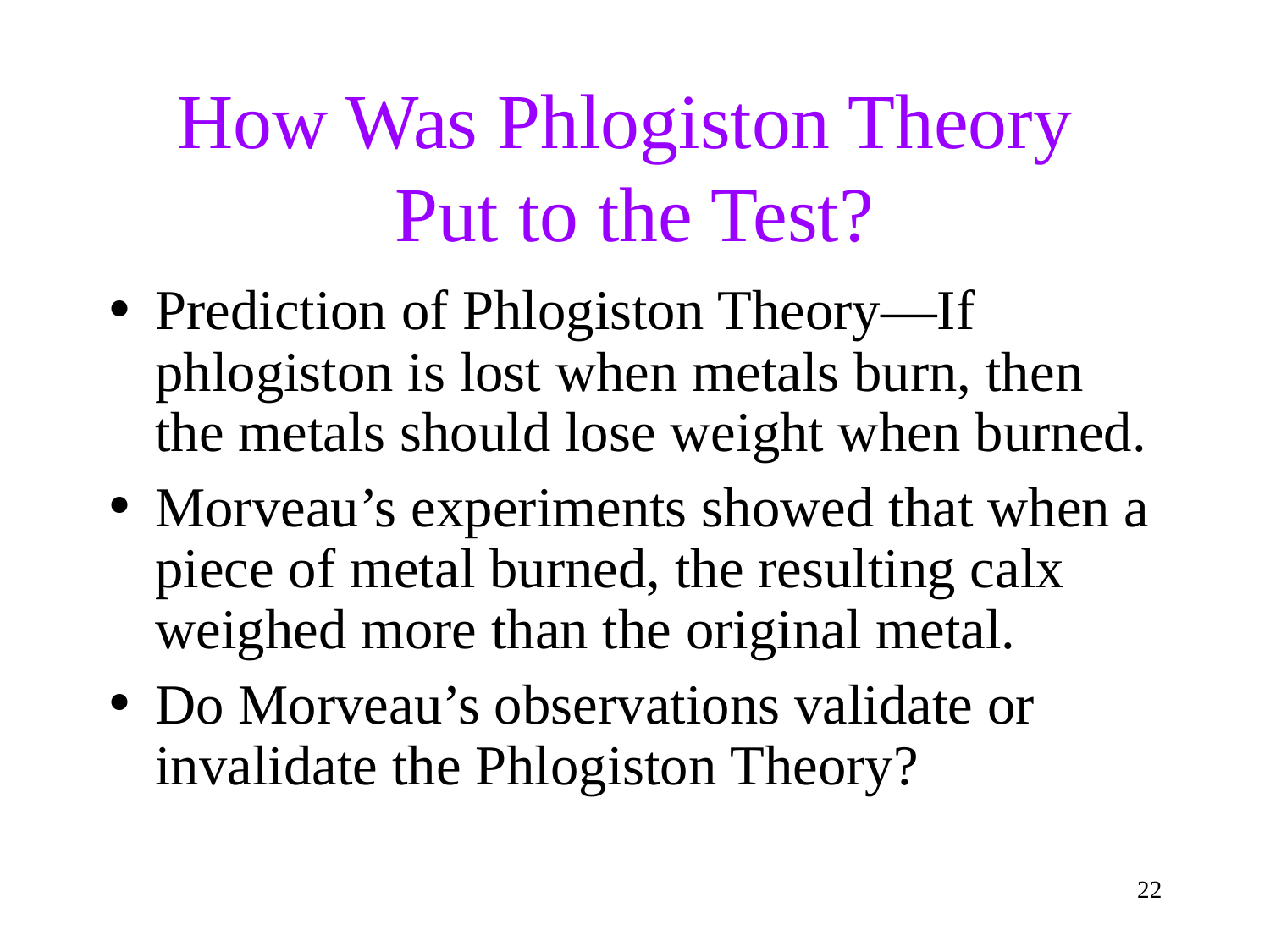

How Was Phlogiston Theory
Put to the Test?
Prediction of Phlogiston Theory—If  phlogiston is lost when metals burn, then the metals should lose weight when burned.
Morveau’s experiments showed that when a piece of metal burned, the resulting calx weighed more than the original metal.
Do Morveau’s observations validate or invalidate the Phlogiston Theory?
22